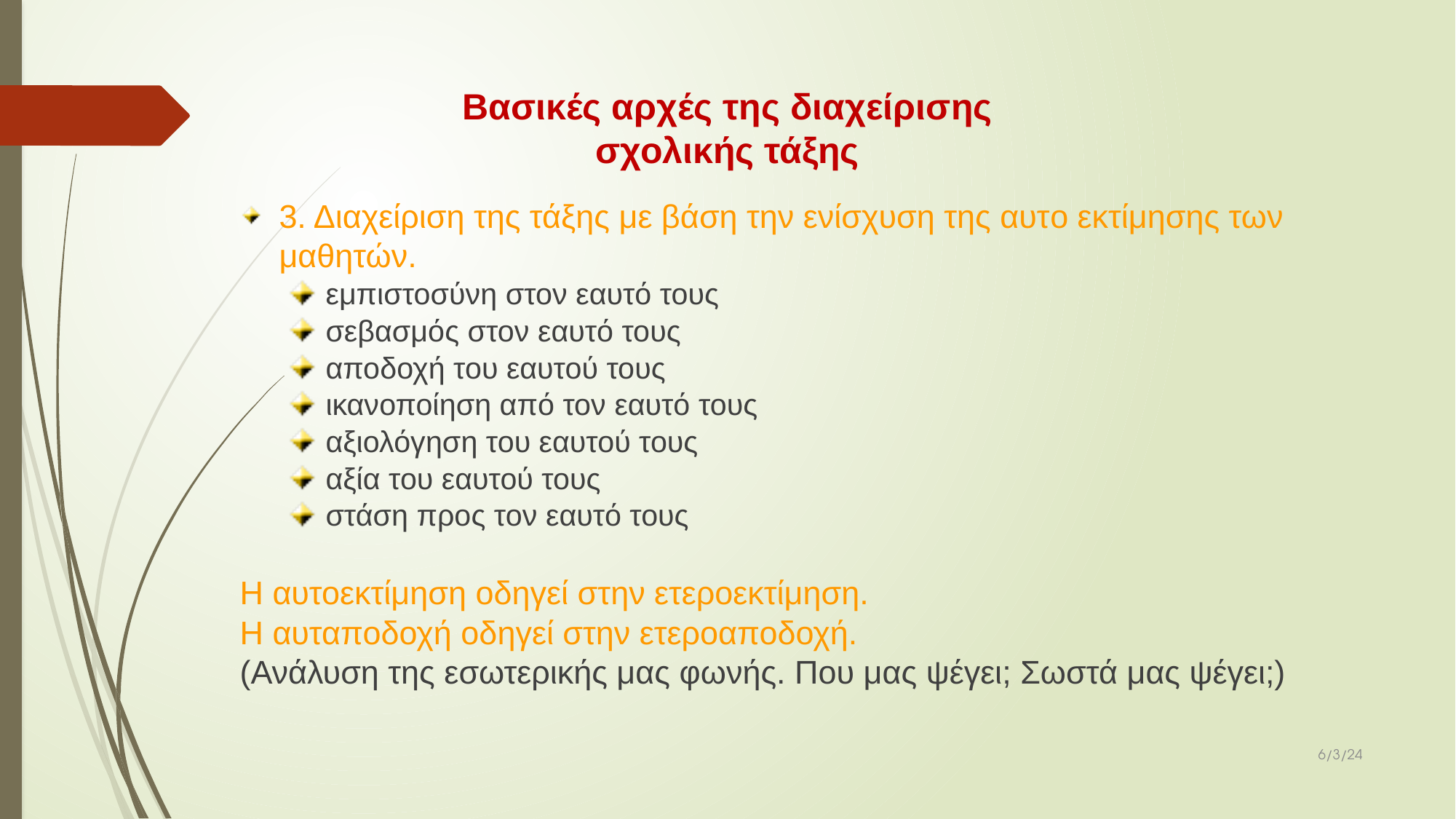

Βασικές αρχές της διαχείρισης σχολικής τάξης
3. Διαχείριση της τάξης με βάση την ενίσχυση της αυτo εκτίμησης των μαθητών.
εμπιστοσύνη στον εαυτό τους
σεβασμός στον εαυτό τους
αποδοχή του εαυτού τους
ικανοποίηση από τον εαυτό τους
αξιολόγηση του εαυτού τους
αξία του εαυτού τους
στάση προς τον εαυτό τους

Η αυτοεκτίμηση οδηγεί στην ετεροεκτίμηση.
Η αυταποδοχή οδηγεί στην ετεροαποδοχή.
(Ανάλυση της εσωτερικής μας φωνής. Που μας ψέγει; Σωστά μας ψέγει;)

6/3/24